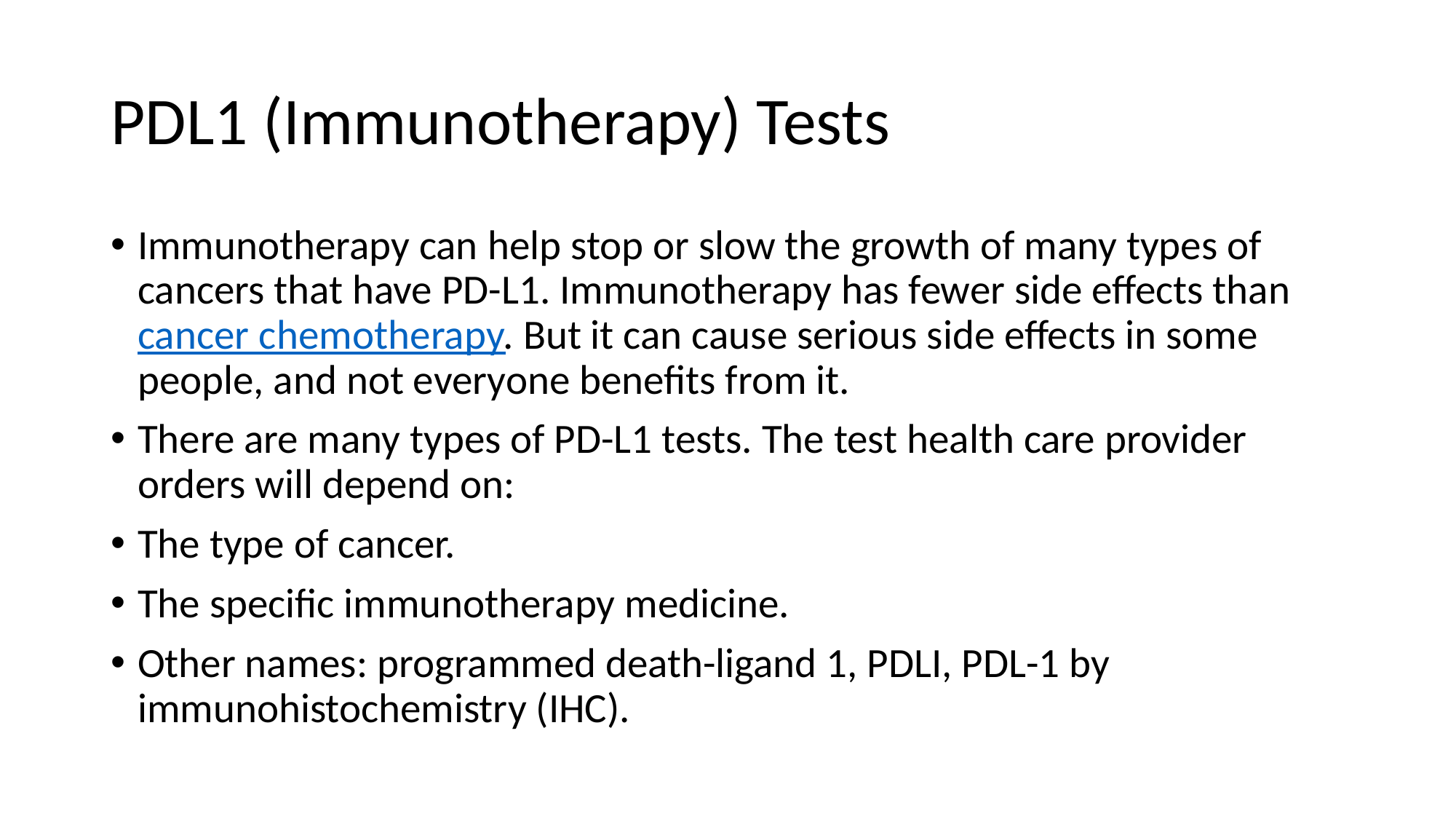

# PDL1 (Immunotherapy) Tests
Immunotherapy can help stop or slow the growth of many types of cancers that have PD-L1. Immunotherapy has fewer side effects than cancer chemotherapy. But it can cause serious side effects in some people, and not everyone benefits from it.
There are many types of PD-L1 tests. The test health care provider orders will depend on:
The type of cancer.
The specific immunotherapy medicine.
Other names: programmed death-ligand 1, PDLI, PDL-1 by immunohistochemistry (IHC).